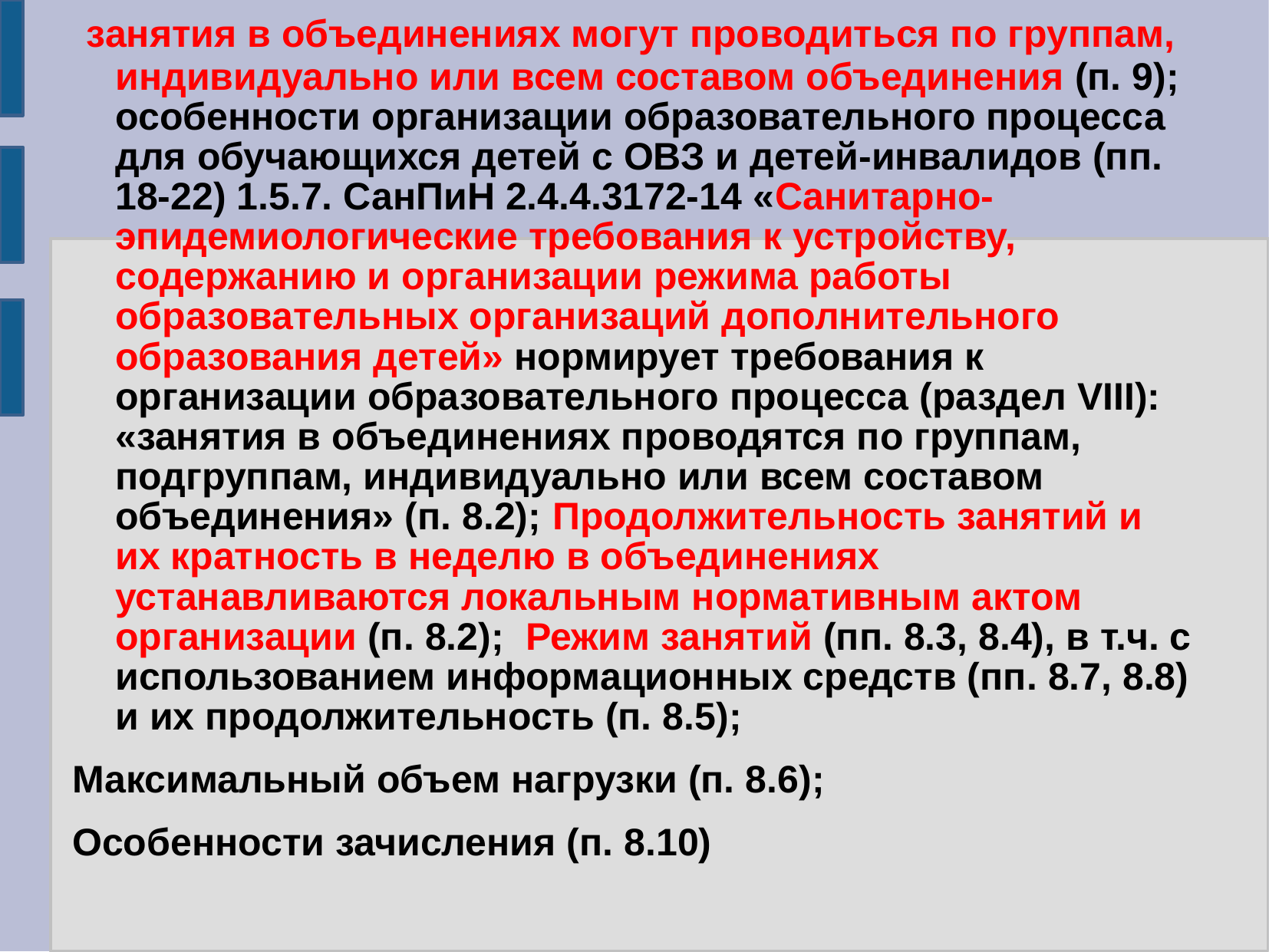

занятия в объединениях могут проводиться по группам, индивидуально или всем составом объединения (п. 9);  особенности организации образовательного процесса для обучающихся детей с ОВЗ и детей-инвалидов (пп. 18-22) 1.5.7. СанПиН 2.4.4.3172-14 «Санитарно-эпидемиологические требования к устройству, содержанию и организации режима работы образовательных организаций дополнительного образования детей» нормирует требования к организации образовательного процесса (раздел VIII): «занятия в объединениях проводятся по группам, подгруппам, индивидуально или всем составом объединения» (п. 8.2); Продолжительность занятий и их кратность в неделю в объединениях устанавливаются локальным нормативным актом организации (п. 8.2);  Режим занятий (пп. 8.3, 8.4), в т.ч. с использованием информационных средств (пп. 8.7, 8.8) и их продолжительность (п. 8.5);
Максимальный объем нагрузки (п. 8.6);
Особенности зачисления (п. 8.10)
#